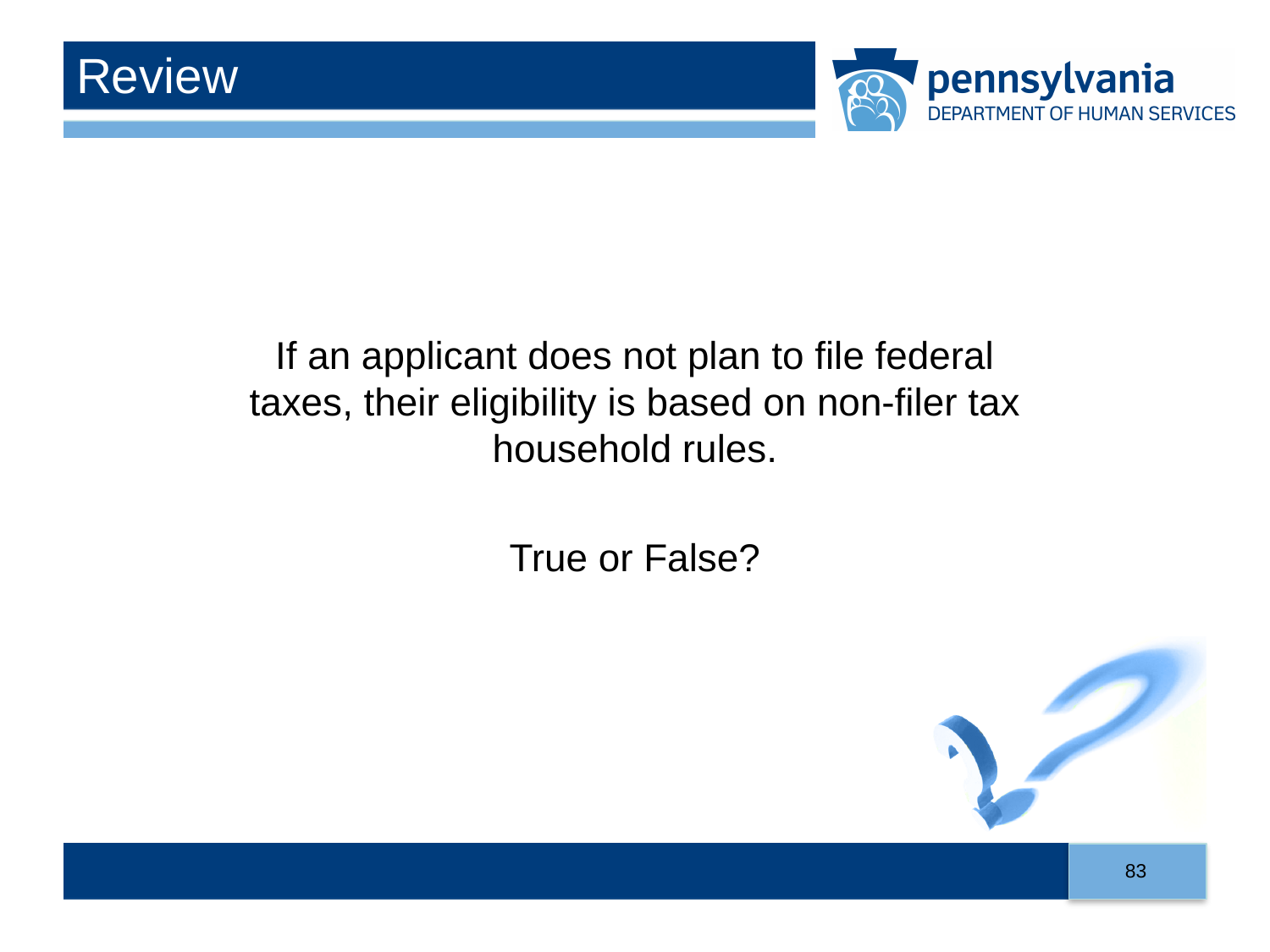

# Review
If an applicant does not plan to file federal taxes, their eligibility is based on non-filer tax household rules.

True or False?
83